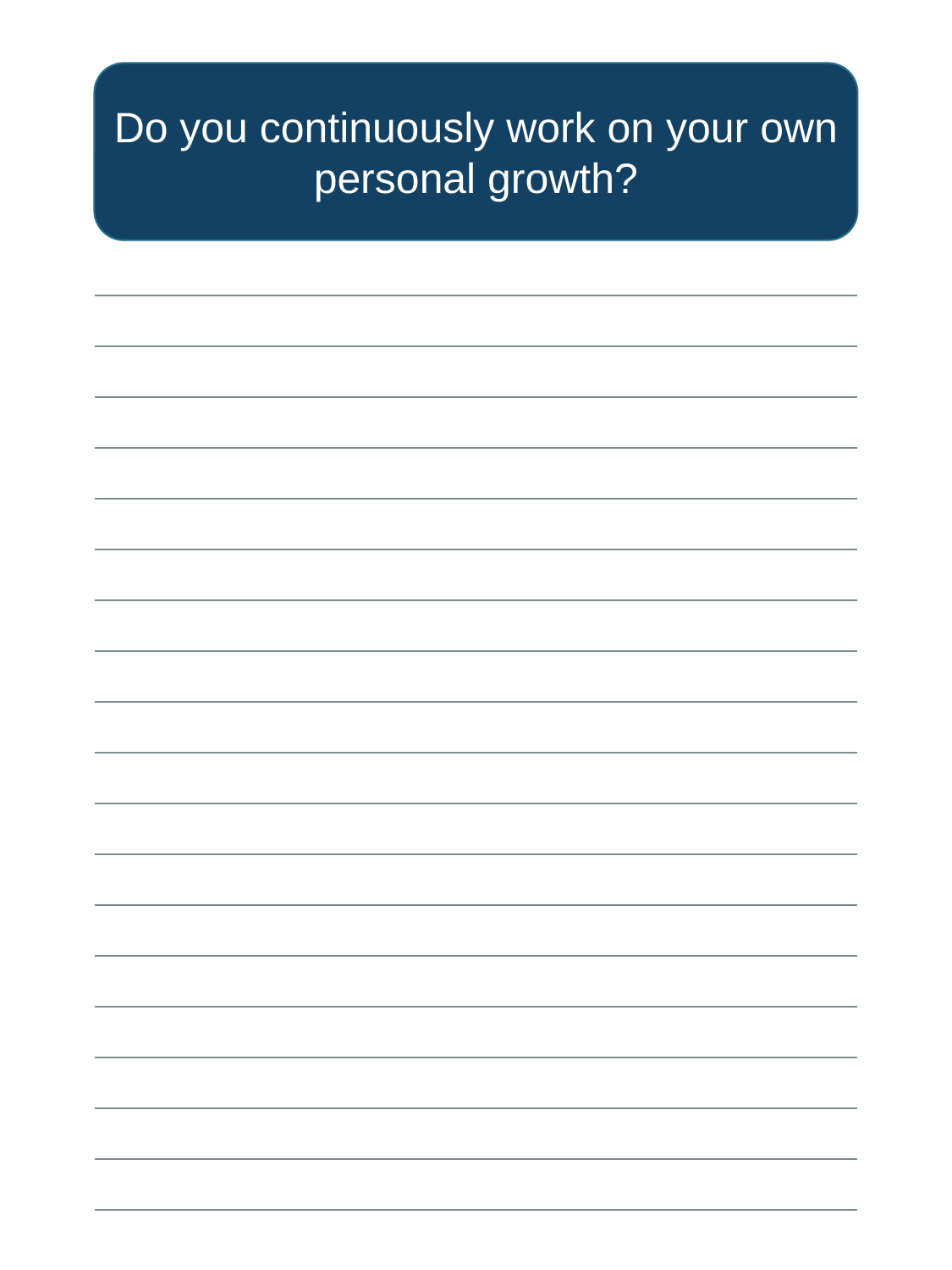

Do you continuously work on your own personal growth?
|  |
| --- |
|  |
|  |
|  |
|  |
|  |
|  |
|  |
|  |
|  |
|  |
|  |
|  |
|  |
|  |
|  |
|  |
|  |